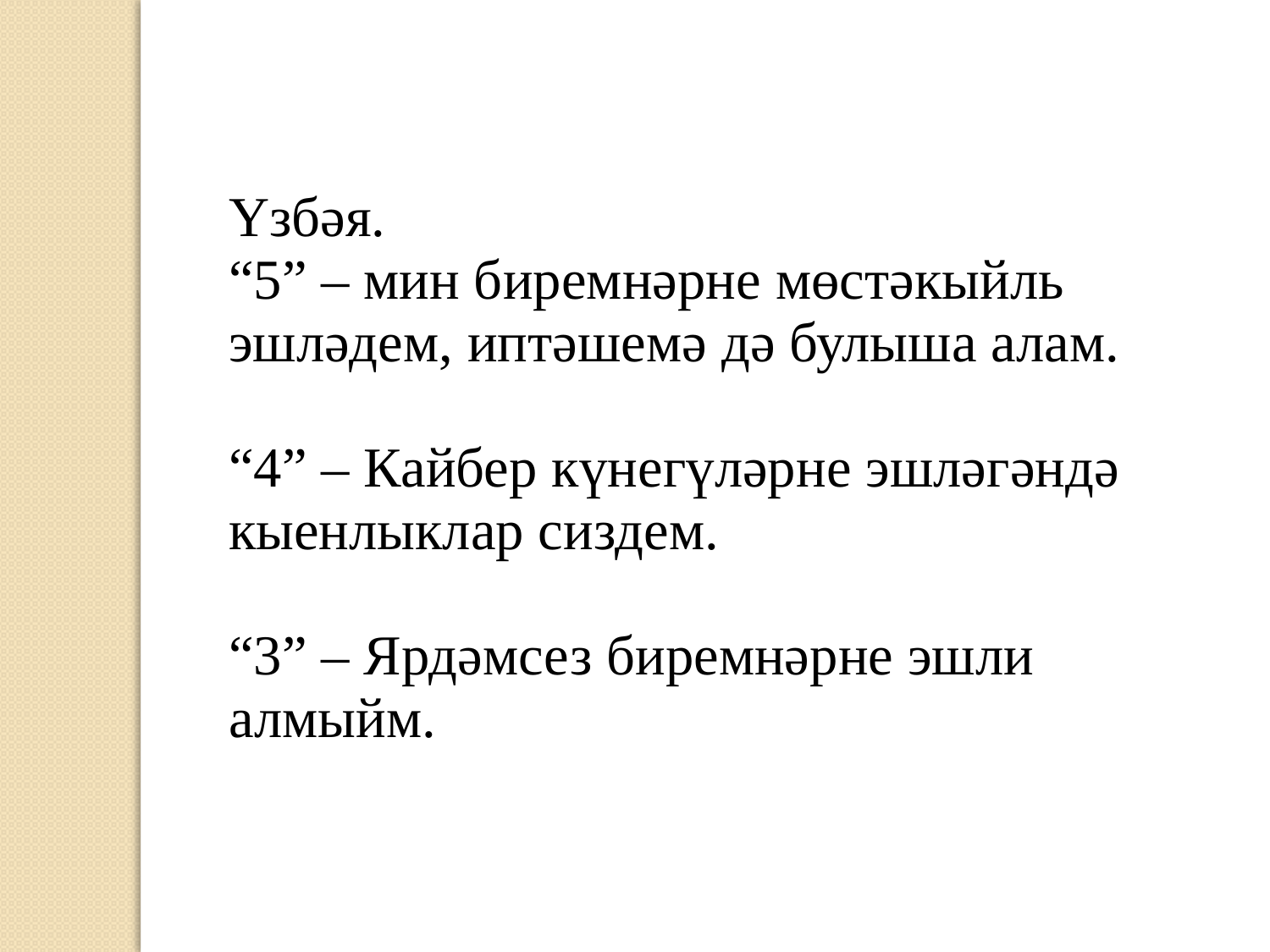

| Үзбәя. “5” – мин биремнәрне мөстәкыйль эшләдем, иптәшемә дә булыша алам. “4” – Кайбер күнегүләрне эшләгәндә кыенлыклар сиздем. “3” – Ярдәмсез биремнәрне эшли алмыйм. |
| --- |